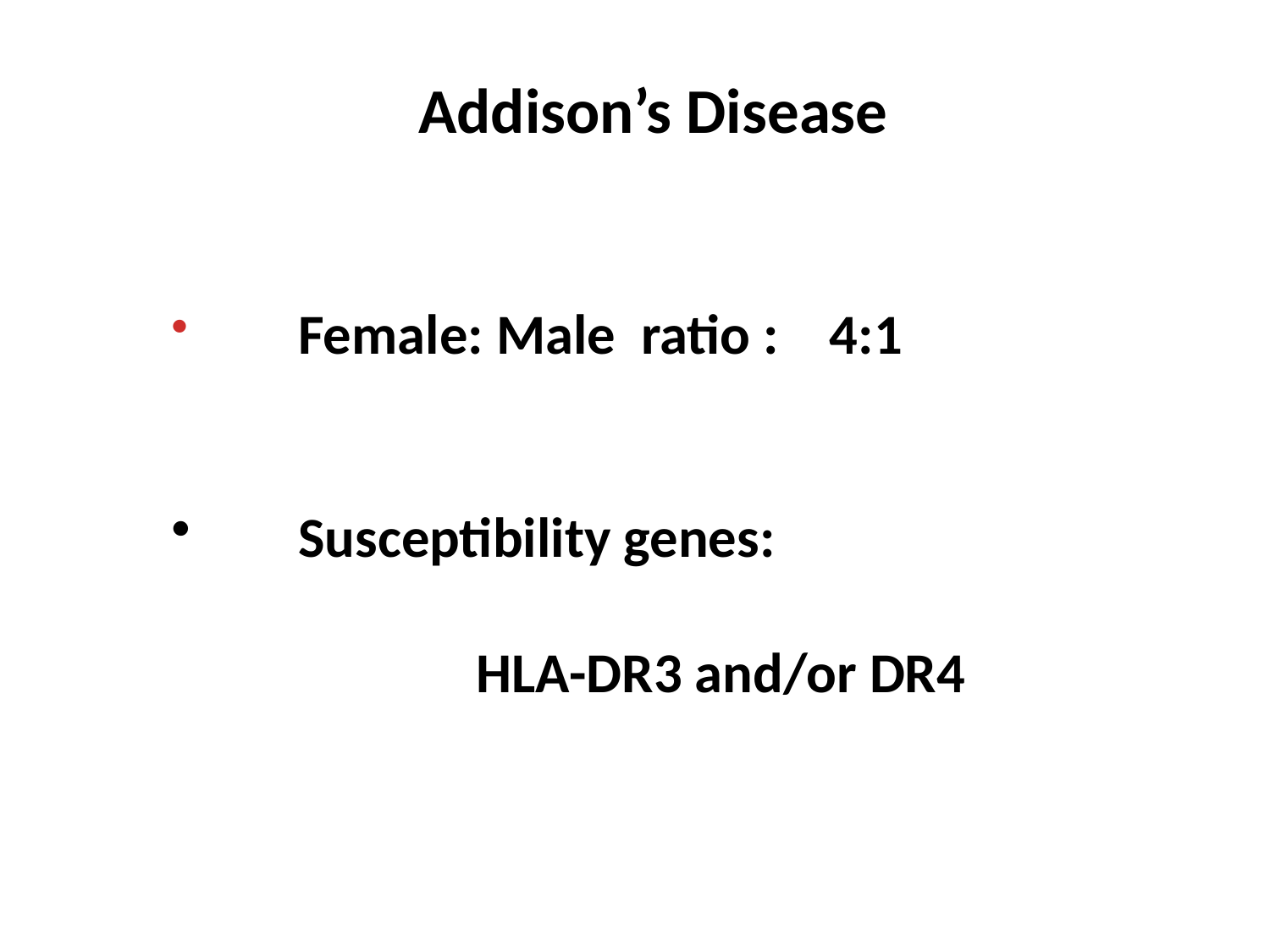

Addison’s Disease

     	Female: Male  ratio :    4:1

	Susceptibility genes:

         HLA-DR3 and/or DR4